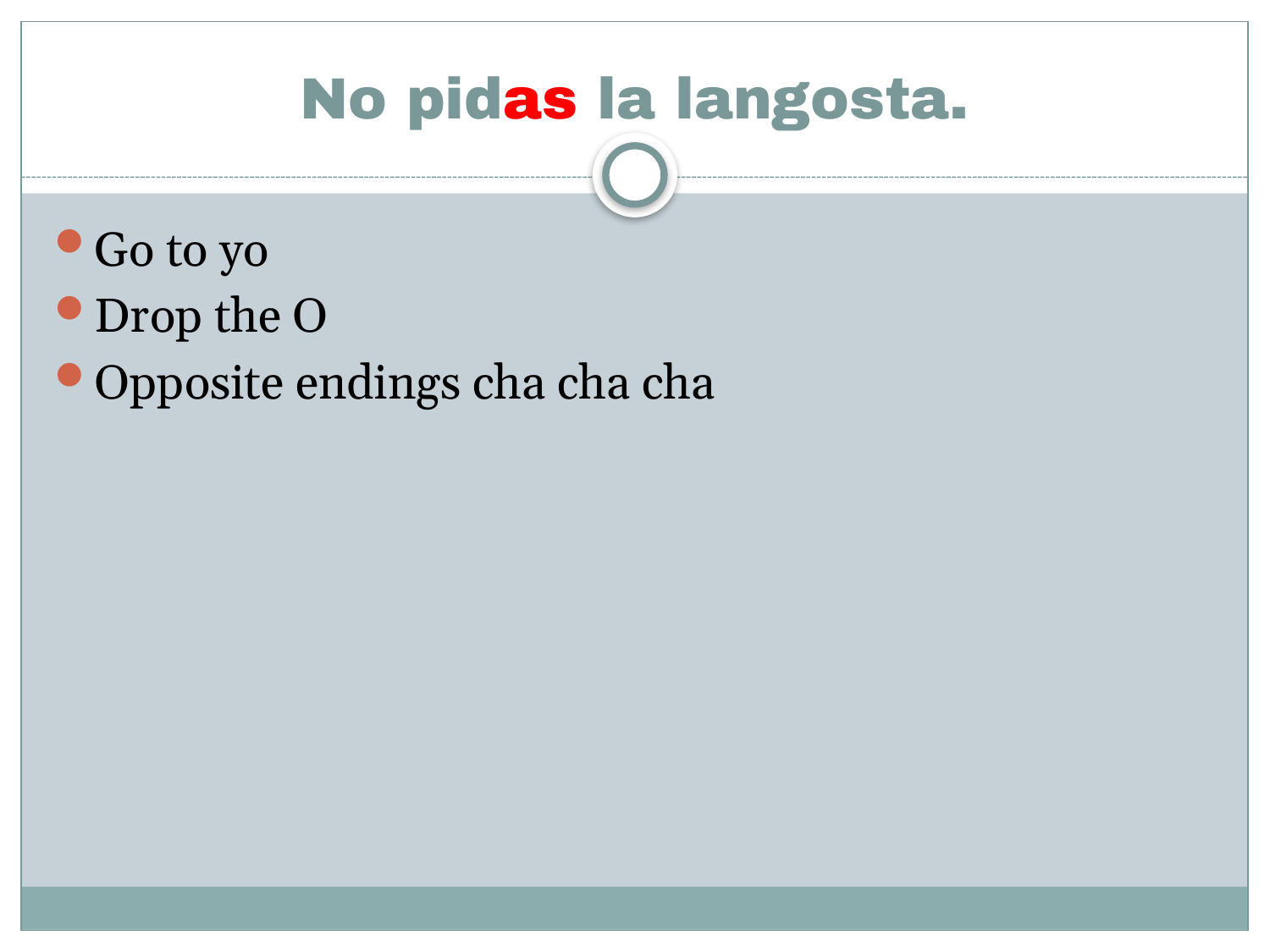

# No pidas la langosta.
Go to yo
Drop the O
Opposite endings cha cha cha